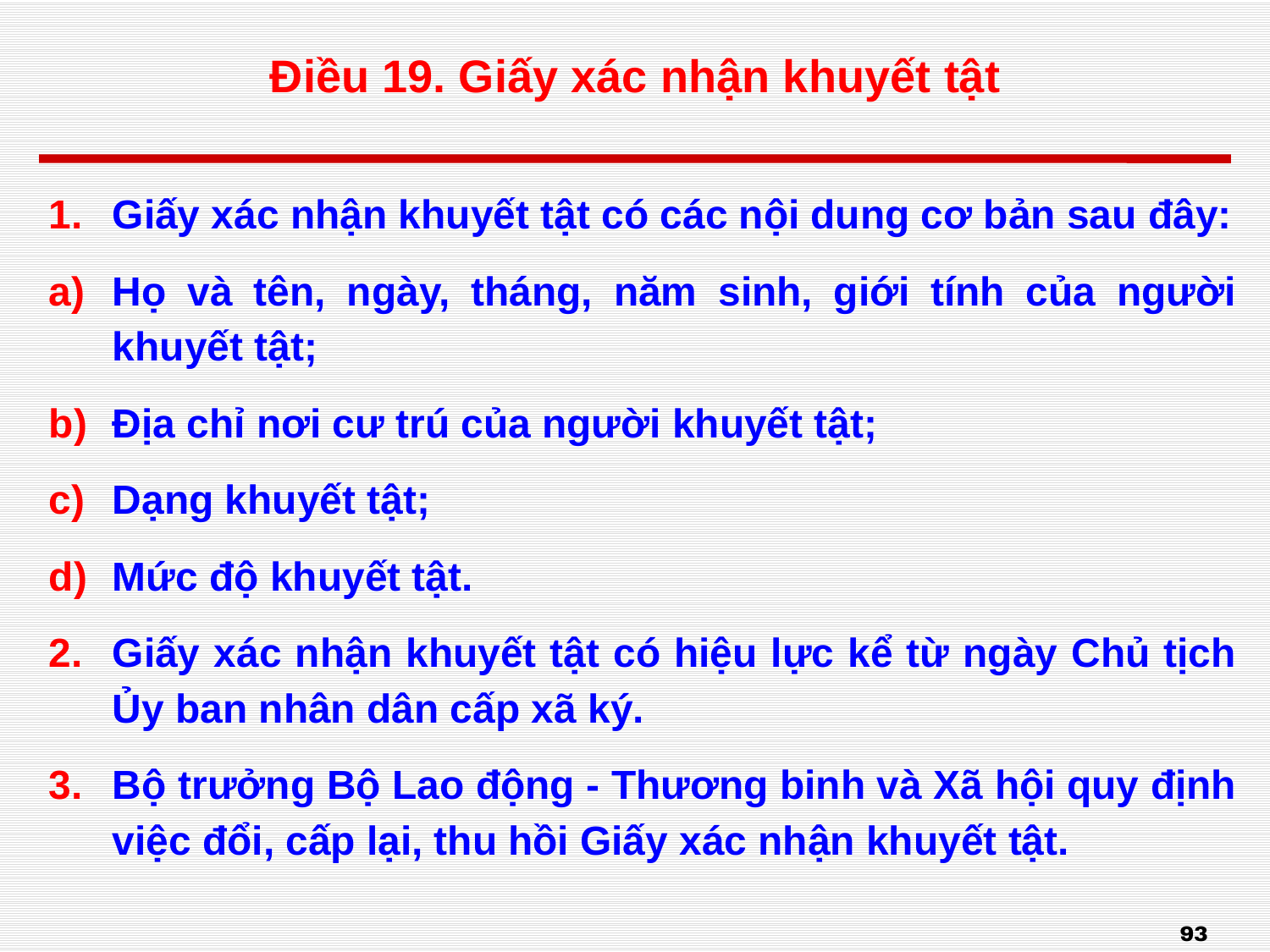

# Điều 19. Giấy xác nhận khuyết tật
Giấy xác nhận khuyết tật có các nội dung cơ bản sau đây:
Họ và tên, ngày, tháng, năm sinh, giới tính của người khuyết tật;
Địa chỉ nơi cư trú của người khuyết tật;
Dạng khuyết tật;
Mức độ khuyết tật.
Giấy xác nhận khuyết tật có hiệu lực kể từ ngày Chủ tịch Ủy ban nhân dân cấp xã ký.
Bộ trưởng Bộ Lao động - Thương binh và Xã hội quy định việc đổi, cấp lại, thu hồi Giấy xác nhận khuyết tật.